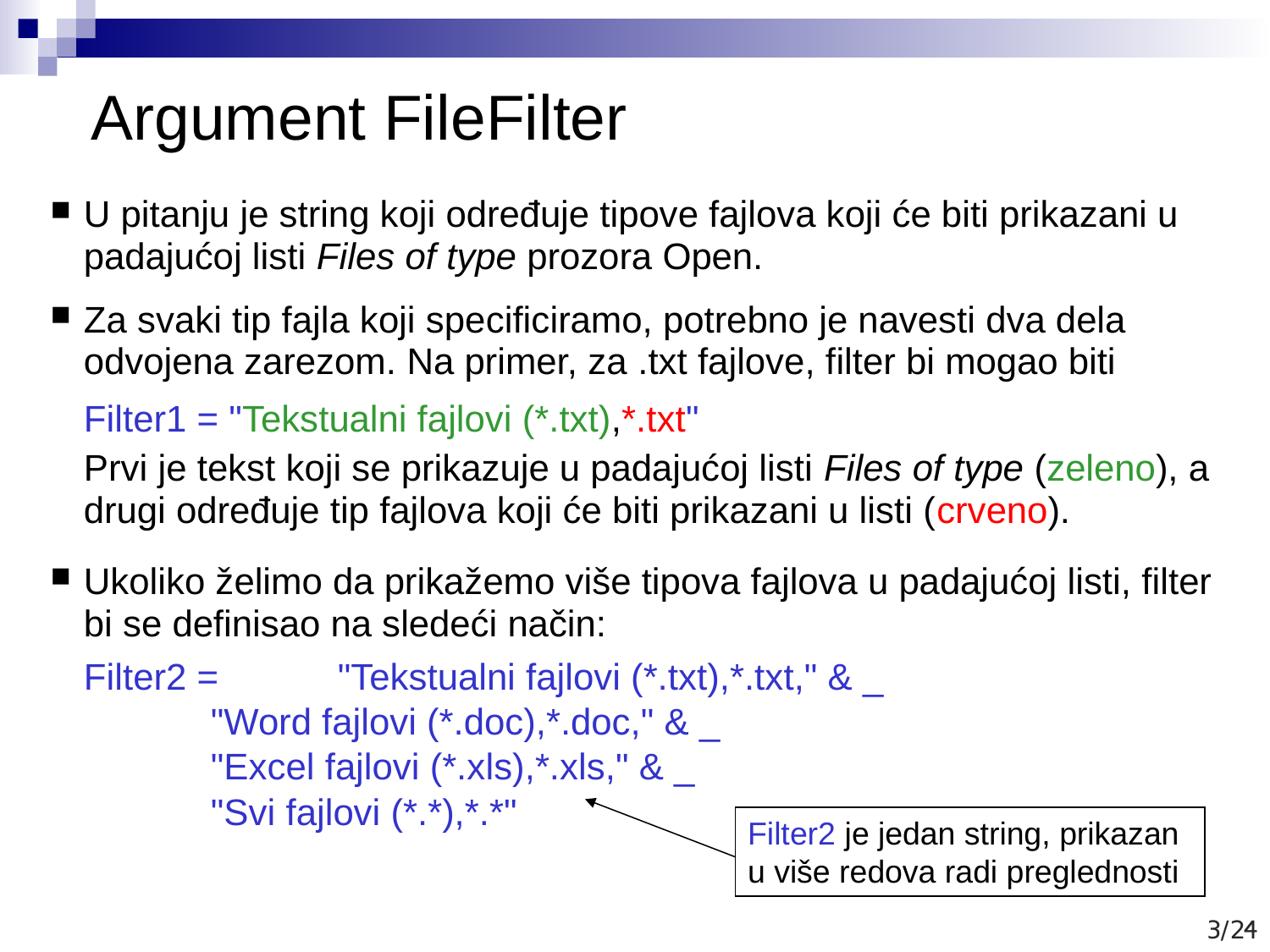

# Argument FileFilter
U pitanju je string koji određuje tipove fajlova koji će biti prikazani u padajućoj listi Files of type prozora Open.
Za svaki tip fajla koji specificiramo, potrebno je navesti dva dela odvojena zarezom. Na primer, za .txt fajlove, filter bi mogao biti
	Filter1 = "Tekstualni fajlovi (*.txt),*.txt"
	Prvi je tekst koji se prikazuje u padajućoj listi Files of type (zeleno), a drugi određuje tip fajlova koji će biti prikazani u listi (crveno).
Ukoliko želimo da prikažemo više tipova fajlova u padajućoj listi, filter bi se definisao na sledeći način:
	Filter2 =	"Tekstualni fajlovi (*.txt),*.txt," & _
		"Word fajlovi (*.doc),*.doc," & _
		"Excel fajlovi (*.xls),*.xls," & _
		"Svi fajlovi (*.*),*.*"

Filter2 je jedan string, prikazan u više redova radi preglednosti
3/24